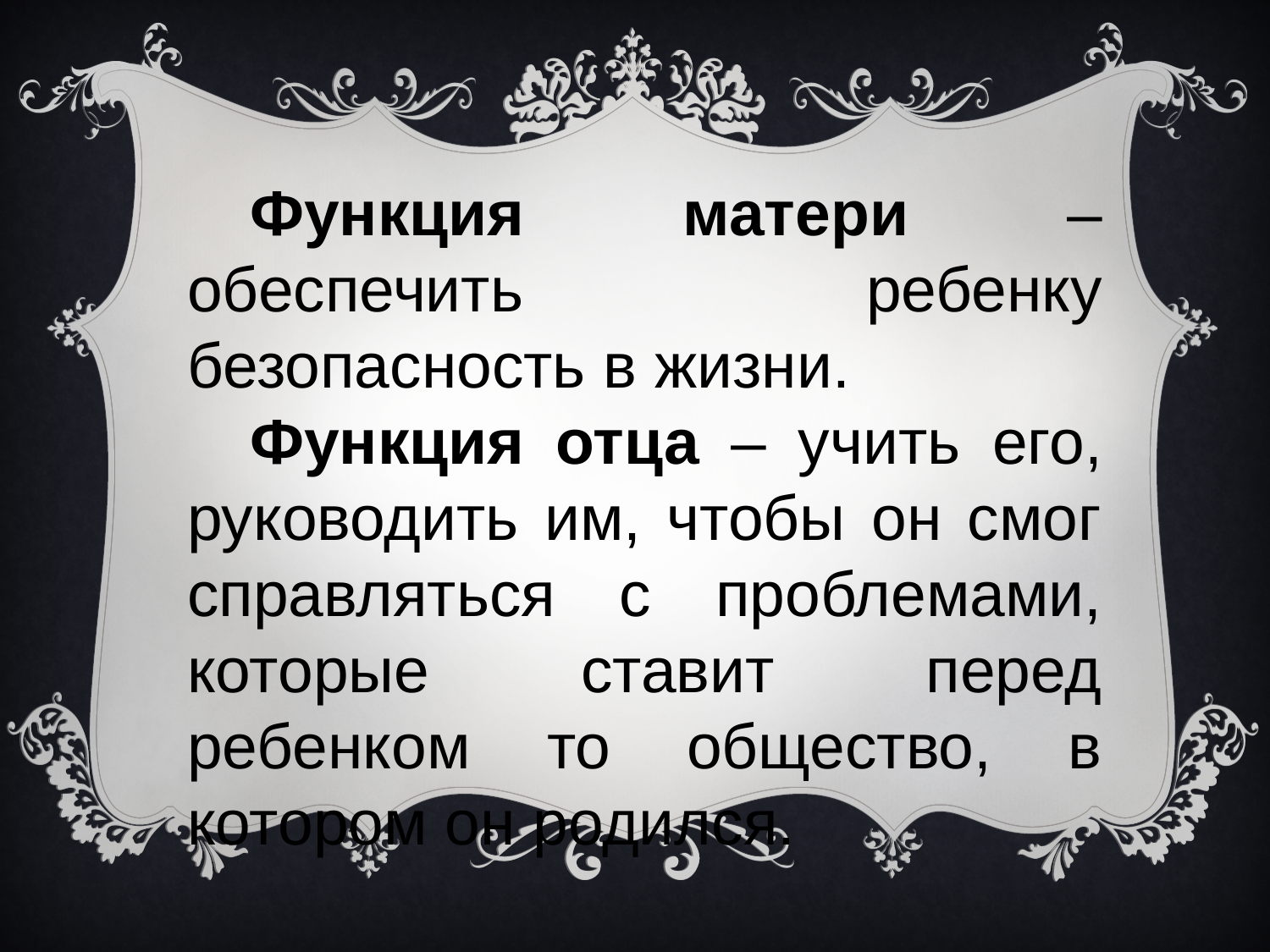

Функция матери – обеспечить ребенку безопасность в жизни.
Функция отца – учить его, руководить им, чтобы он смог справляться с проблемами, которые ставит перед ребенком то общество, в котором он родился.